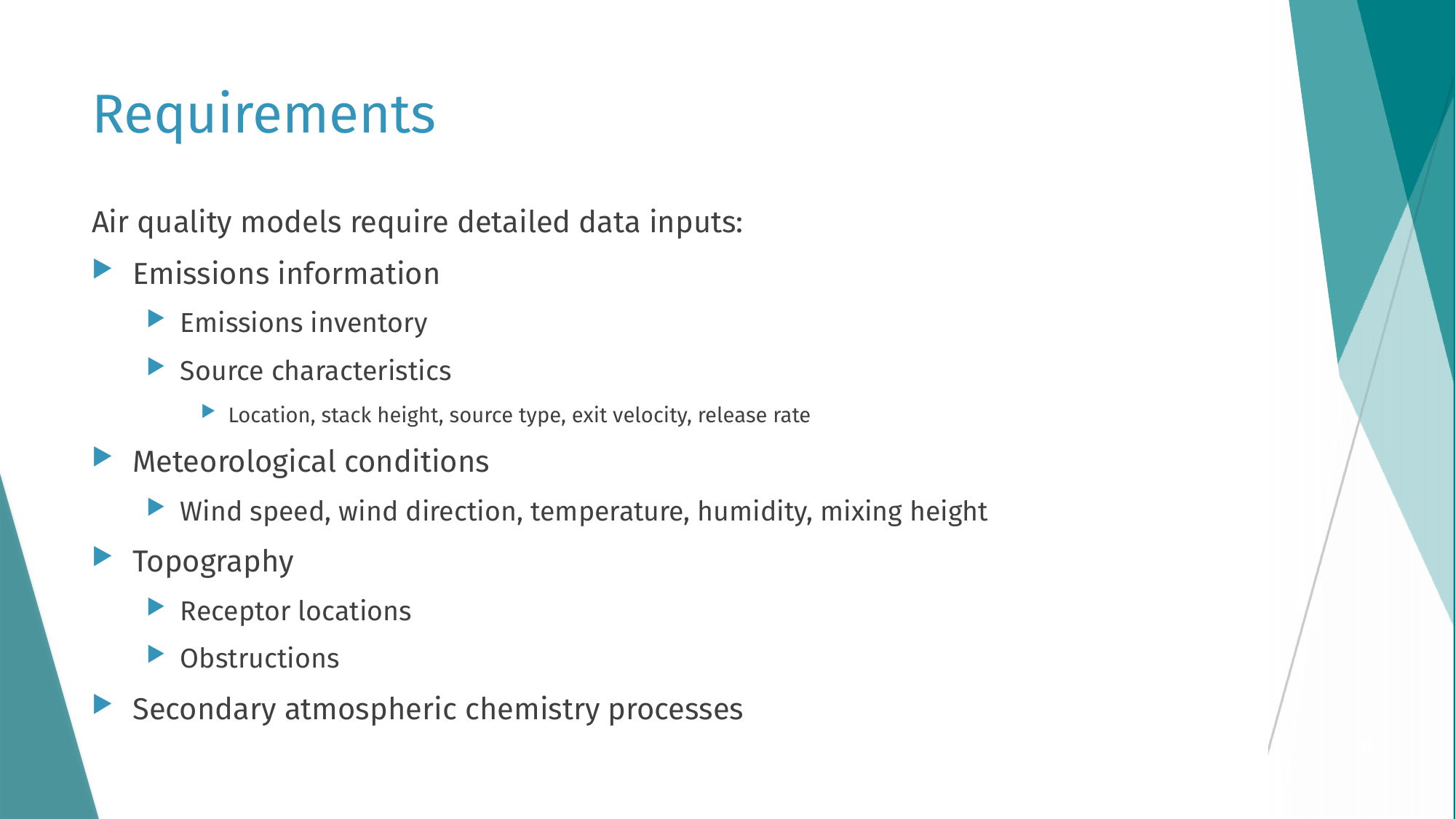

# Requirements
Air quality models require detailed data inputs:
Emissions information
Emissions inventory
Source characteristics
Location, stack height, source type, exit velocity, release rate
Meteorological conditions
Wind speed, wind direction, temperature, humidity, mixing height
Topography
Receptor locations
Obstructions
Secondary atmospheric chemistry processes
11